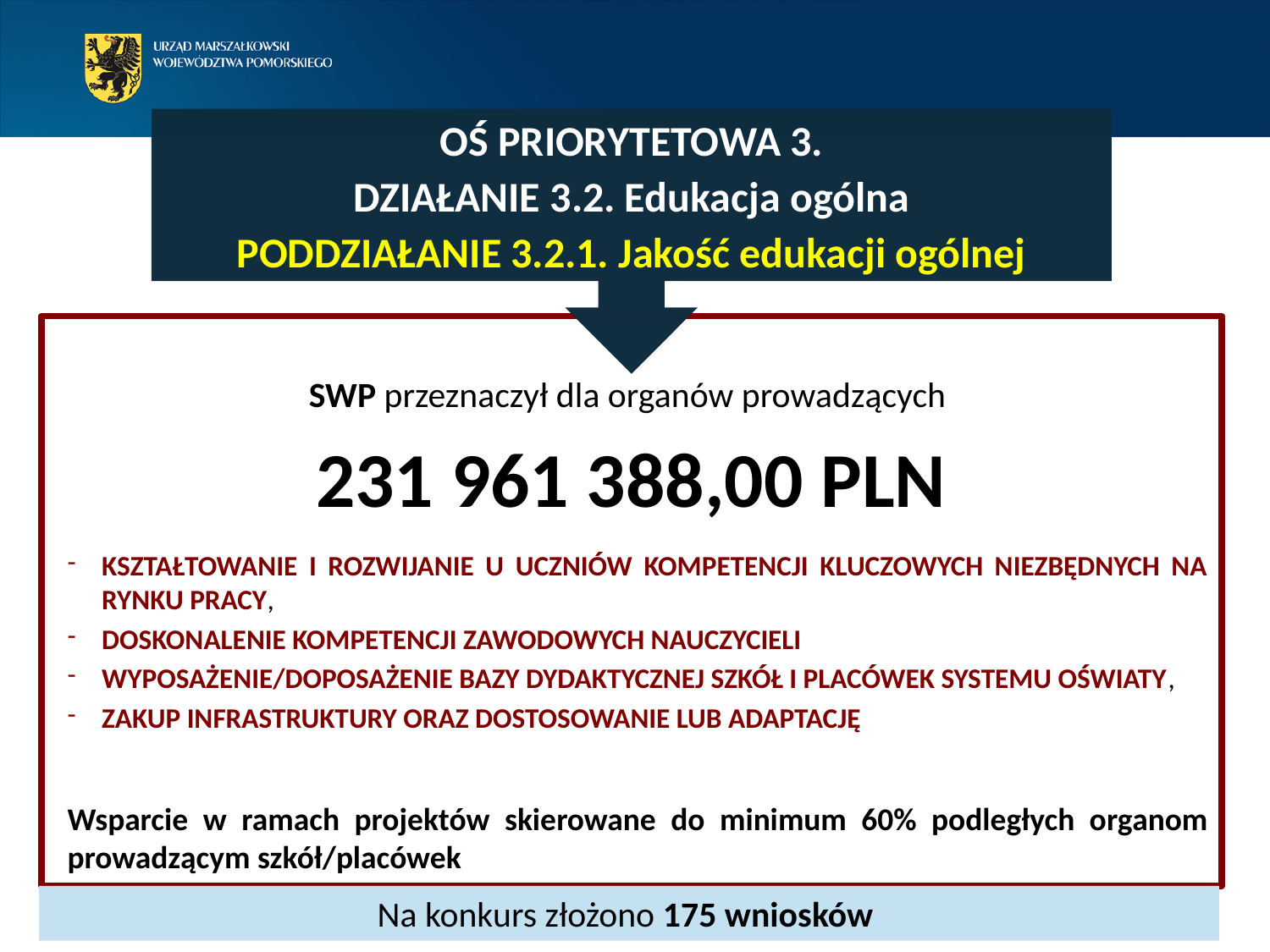

OŚ PRIORYTETOWA 3.
DZIAŁANIE 3.2. Edukacja ogólna
PODDZIAŁANIE 3.2.1. Jakość edukacji ogólnej

SWP przeznaczył dla organów prowadzących
231 961 388,00 PLN

KSZTAŁTOWANIE I ROZWIJANIE U UCZNIÓW KOMPETENCJI KLUCZOWYCH NIEZBĘDNYCH NA RYNKU PRACY,
DOSKONALENIE KOMPETENCJI ZAWODOWYCH NAUCZYCIELI
WYPOSAŻENIE/DOPOSAŻENIE BAZY DYDAKTYCZNEJ SZKÓŁ I PLACÓWEK SYSTEMU OŚWIATY,
ZAKUP INFRASTRUKTURY ORAZ DOSTOSOWANIE LUB ADAPTACJĘ

Wsparcie w ramach projektów skierowane do minimum 60% podległych organom prowadzącym szkół/placówek

Na konkurs złożono 175 wniosków